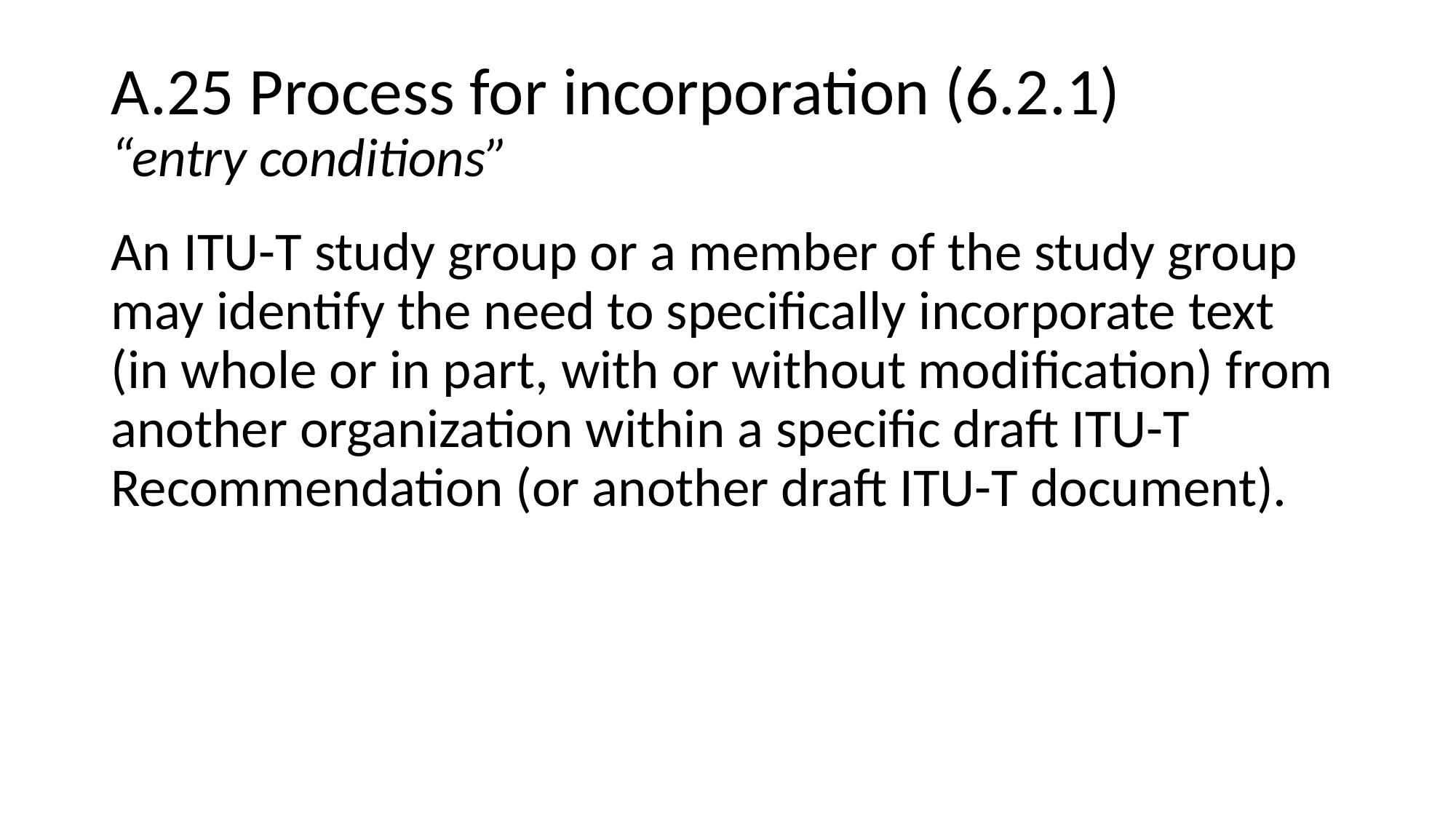

# A.25 Process for incorporation (6.2.1) “entry conditions”
An ITU-T study group or a member of the study group may identify the need to specifically incorporate text (in whole or in part, with or without modification) from another organization within a specific draft ITU-T Recommendation (or another draft ITU-T document).